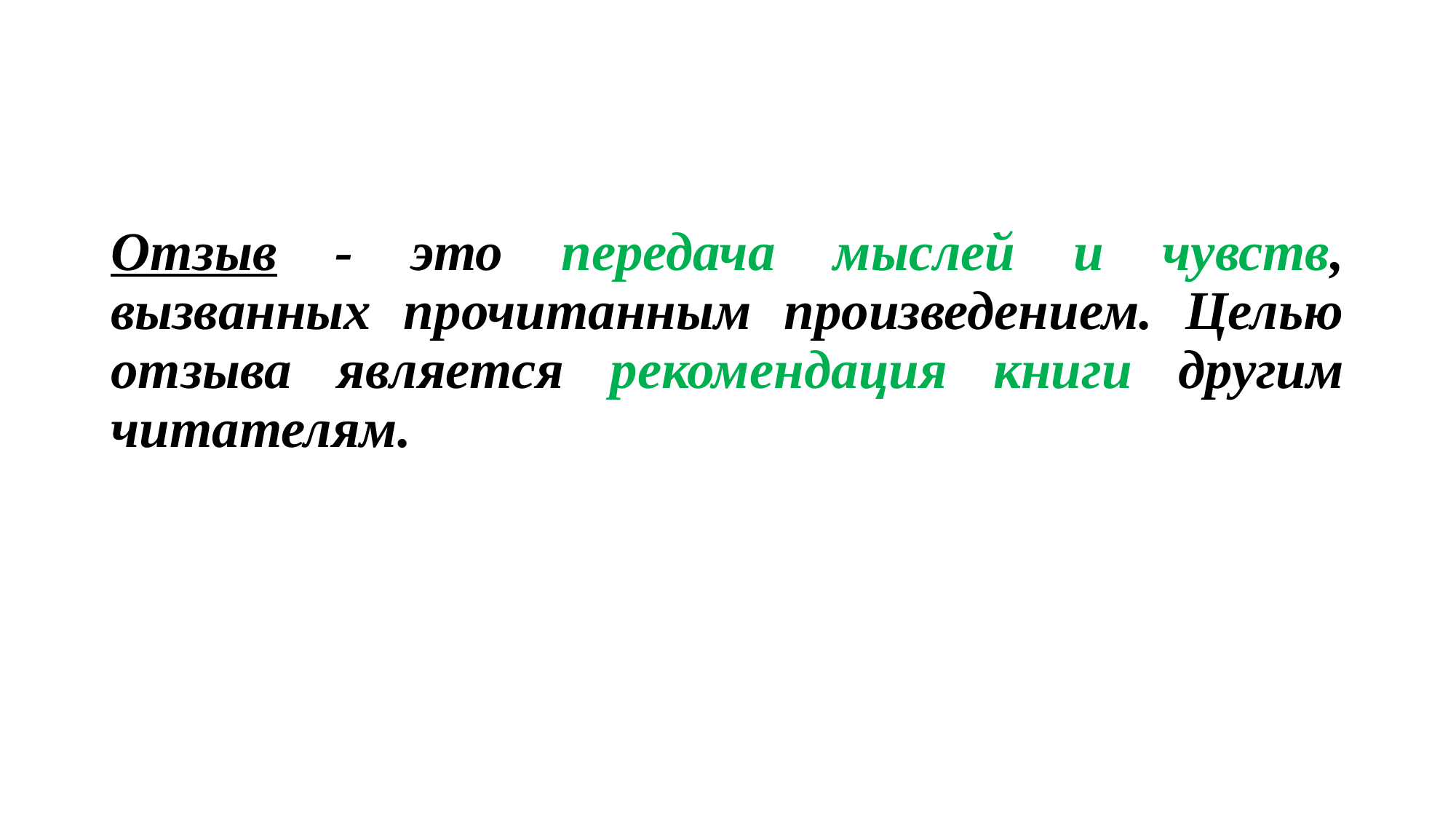

#
Отзыв - это передача мыслей и чувств, вызванных прочитанным произведением. Целью отзыва является рекомендация книги другим читателям.